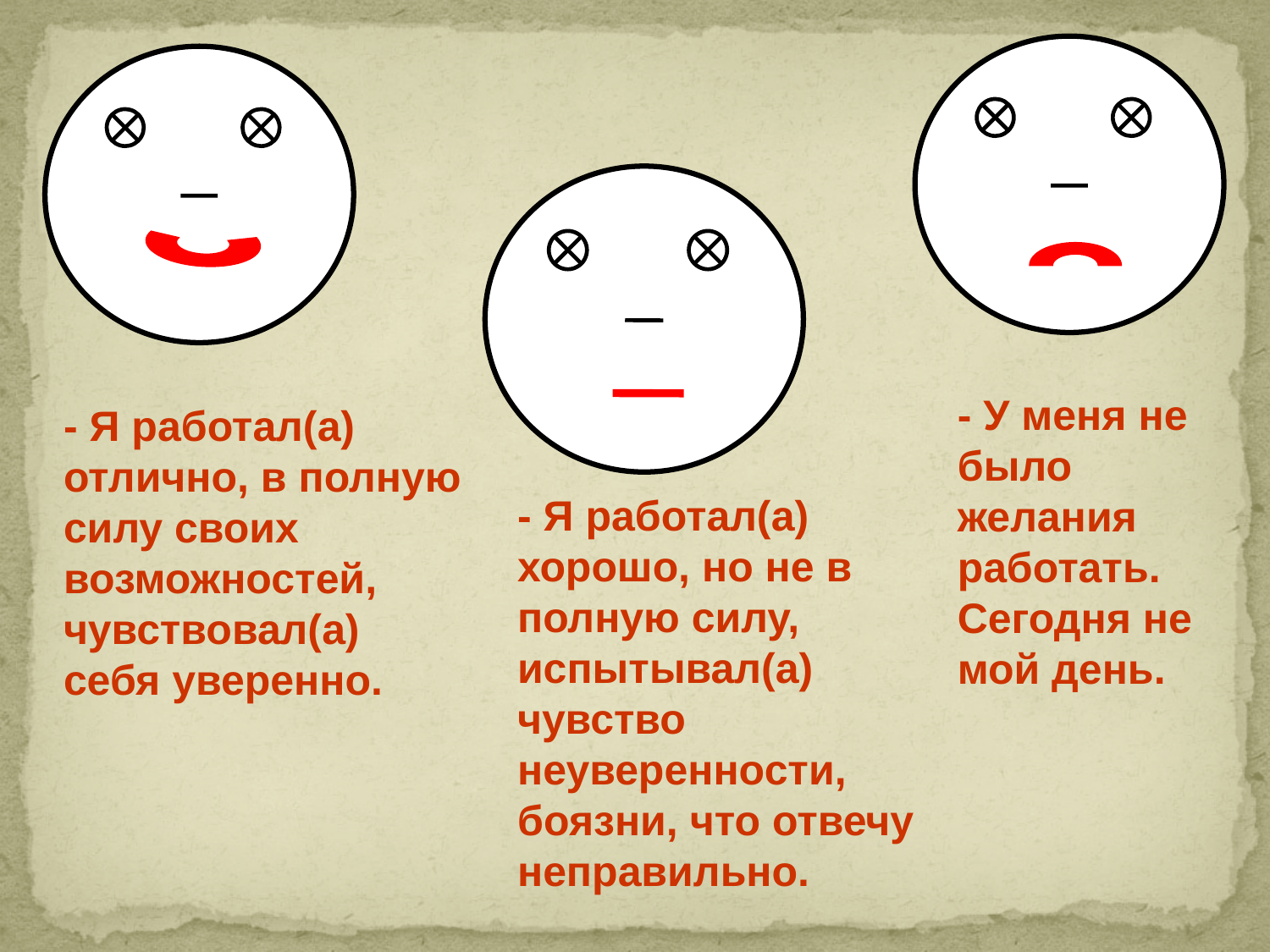

- У меня не было желания работать. Сегодня не мой день.

- Я работал(а) отлично, в полную силу своих возможностей,
чувствовал(а) себя уверенно.

- Я работал(а) хорошо, но не в полную силу, испытывал(а) чувство неуверенности, боязни, что отвечу неправильно.